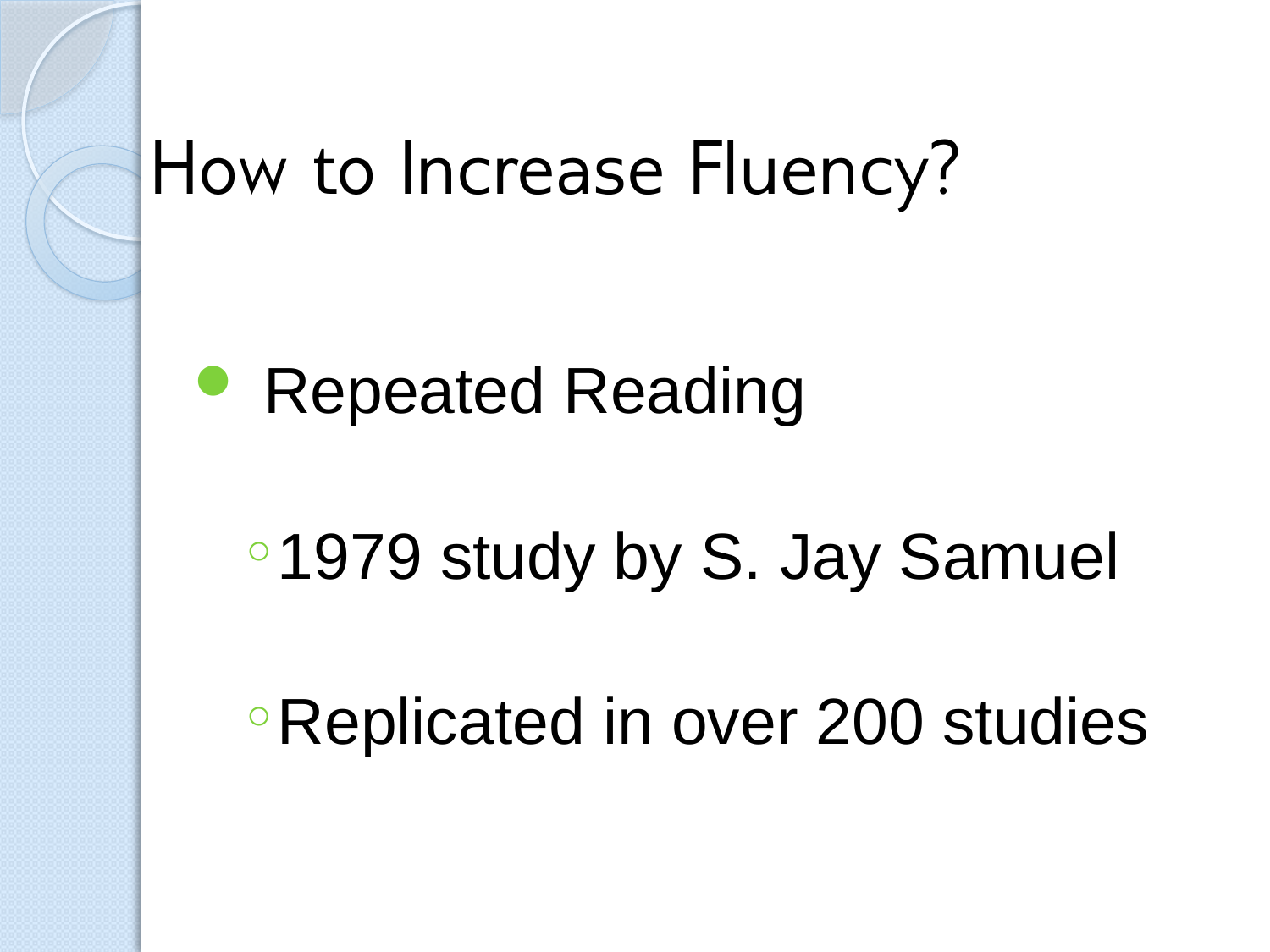

# How to Increase Fluency?
 Repeated Reading
1979 study by S. Jay Samuel
Replicated in over 200 studies